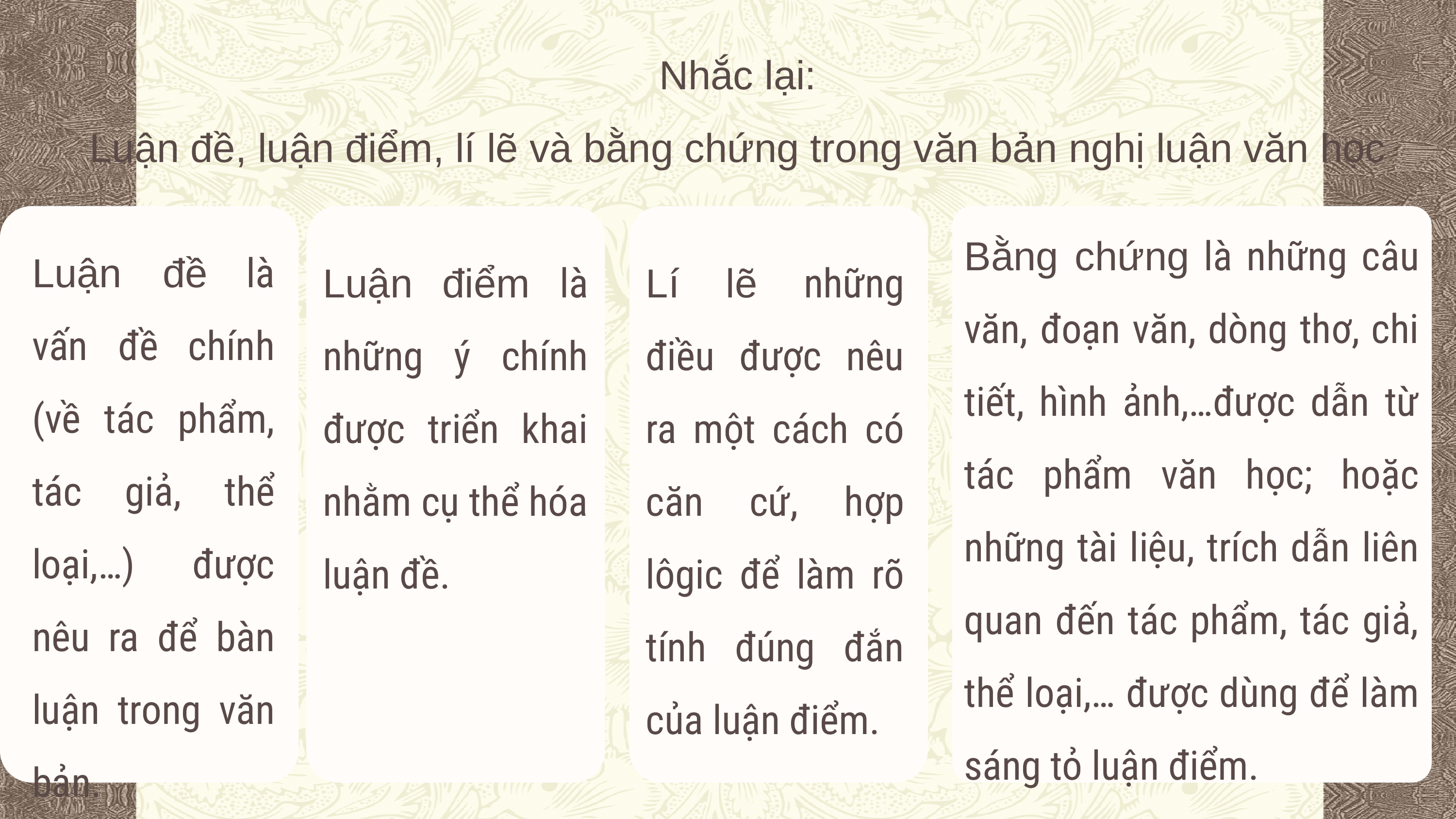

Nhắc lại:
Luận đề, luận điểm, lí lẽ và bằng chứng trong văn bản nghị luận văn học
Bằng chứng là những câu văn, đoạn văn, dòng thơ, chi tiết, hình ảnh,…được dẫn từ tác phẩm văn học; hoặc những tài liệu, trích dẫn liên quan đến tác phẩm, tác giả, thể loại,… được dùng để làm sáng tỏ luận điểm.

Luận đề là vấn đề chính (về tác phẩm, tác giả, thể loại,…) được nêu ra để bàn luận trong văn bản.
Luận điểm là những ý chính được triển khai nhằm cụ thể hóa luận đề.
Lí lẽ những điều được nêu ra một cách có căn cứ, hợp lôgic để làm rõ tính đúng đắn của luận điểm.